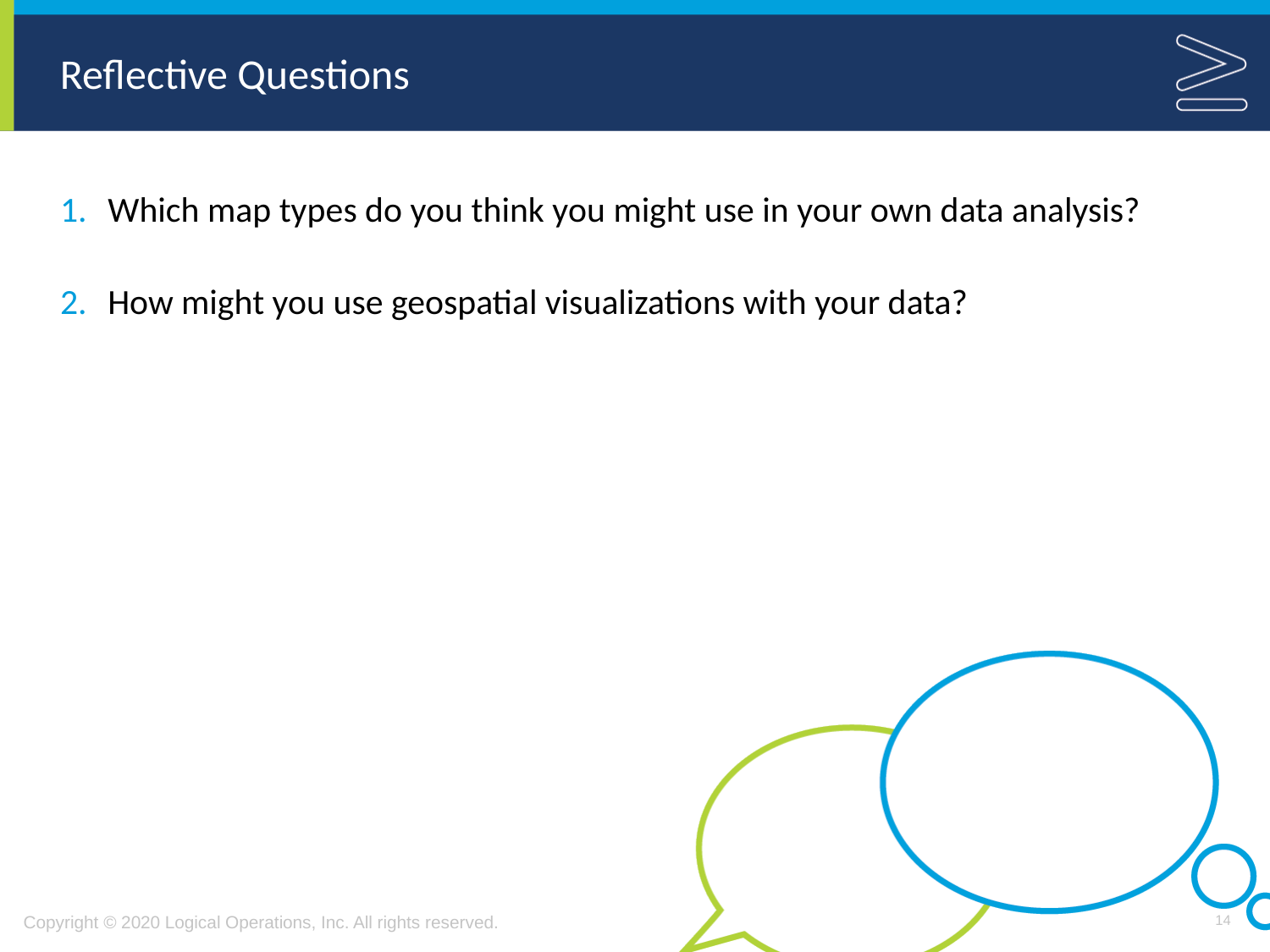

Which map types do you think you might use in your own data analysis?
How might you use geospatial visualizations with your data?
14